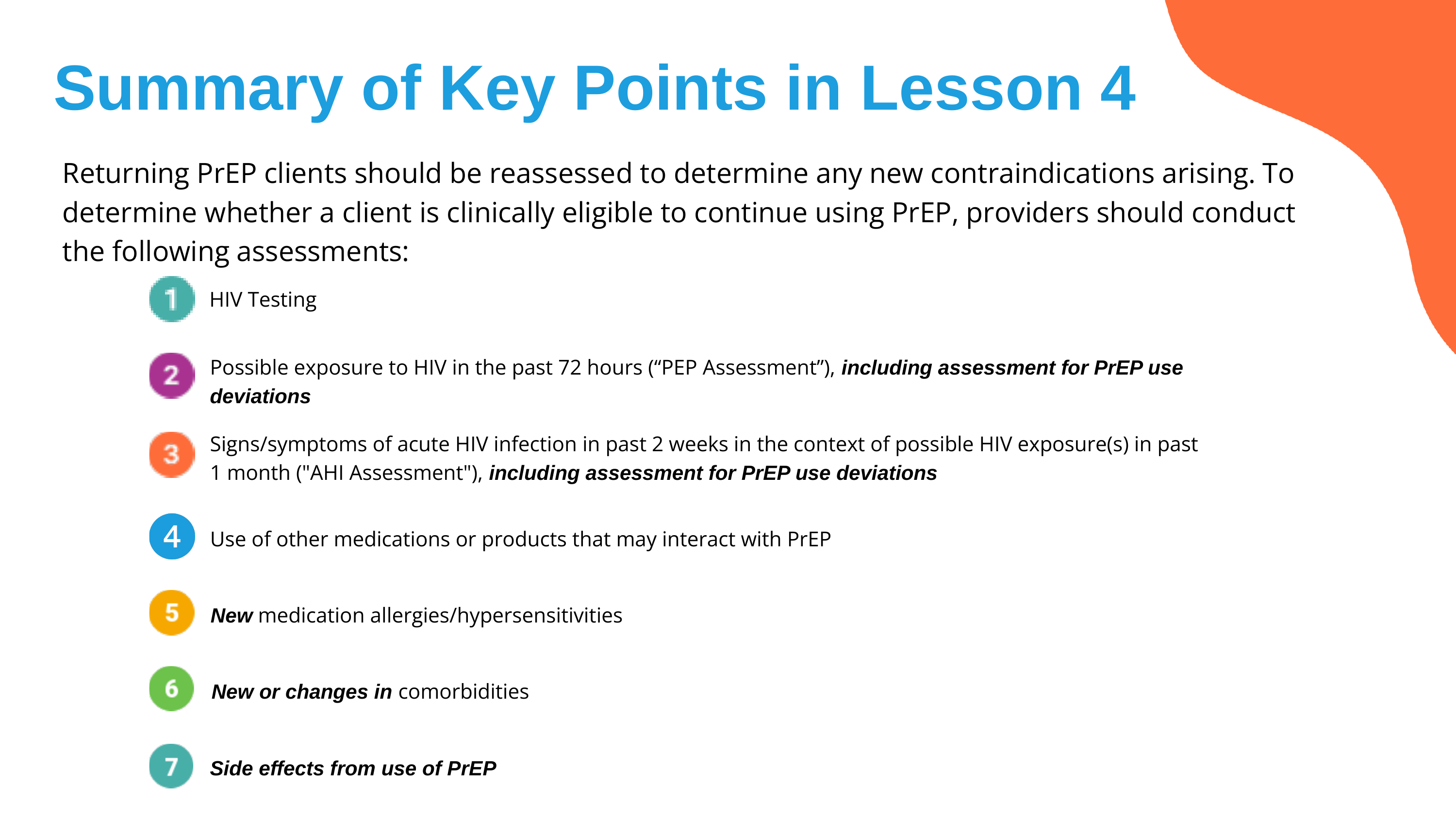

Summary of Key Points in Lesson 4
Returning PrEP clients should be reassessed to determine any new contraindications arising. To determine whether a client is clinically eligible to continue using PrEP, providers should conduct the following assessments:

HIV Testing
Possible exposure to HIV in the past 72 hours (“PEP Assessment”), including assessment for PrEP use deviations

Signs/symptoms of acute HIV infection in past 2 weeks in the context of possible HIV exposure(s) in past 1 month ("AHI Assessment"), including assessment for PrEP use deviations

Use of other medications or products that may interact with PrEP

New medication allergies/hypersensitivities

New or changes in comorbidities

Side effects from use of PrEP